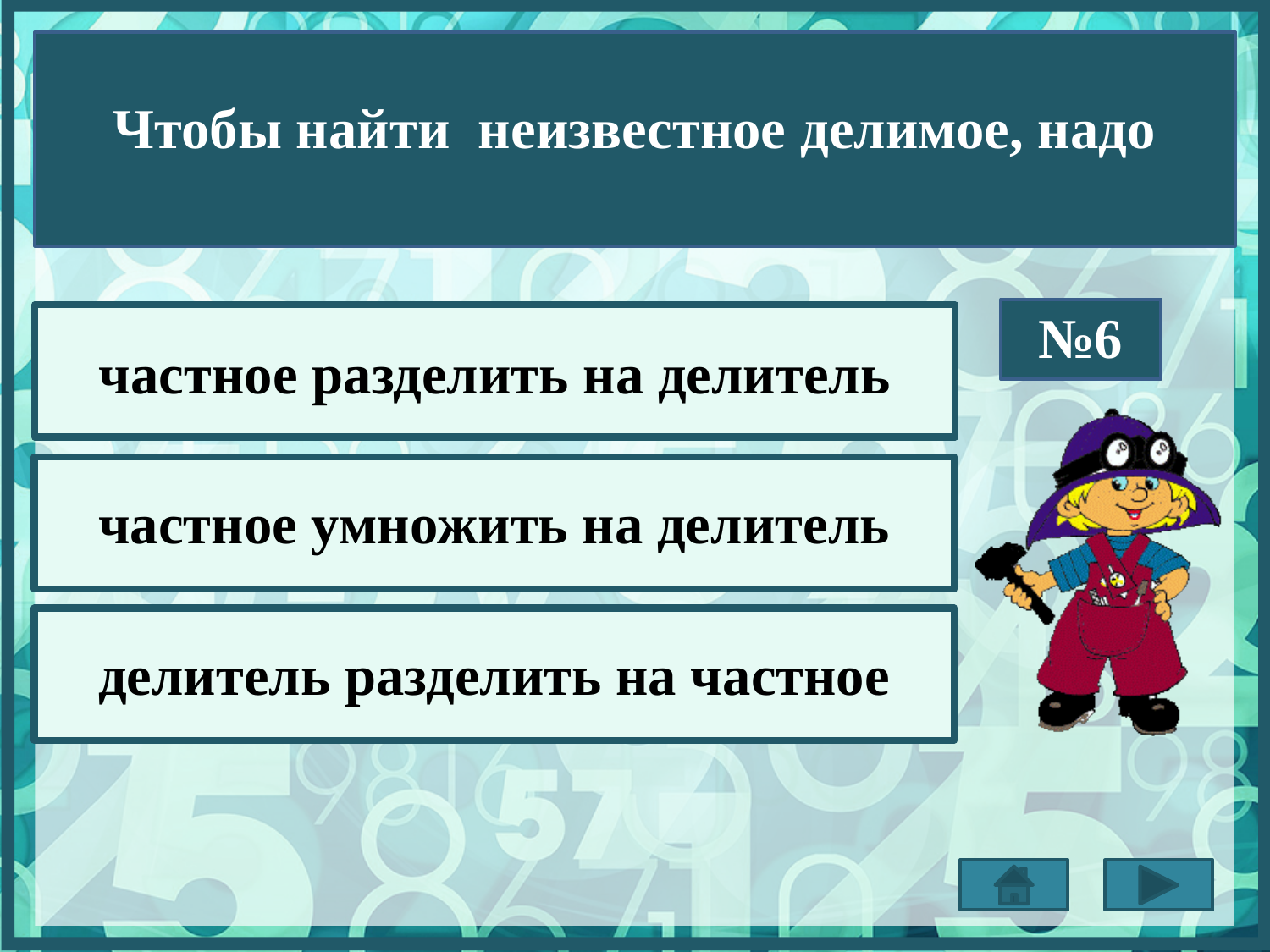

Чтобы найти  неизвестное делимое, надо
№6
частное разделить на делитель
частное умножить на делитель
делитель разделить на частное